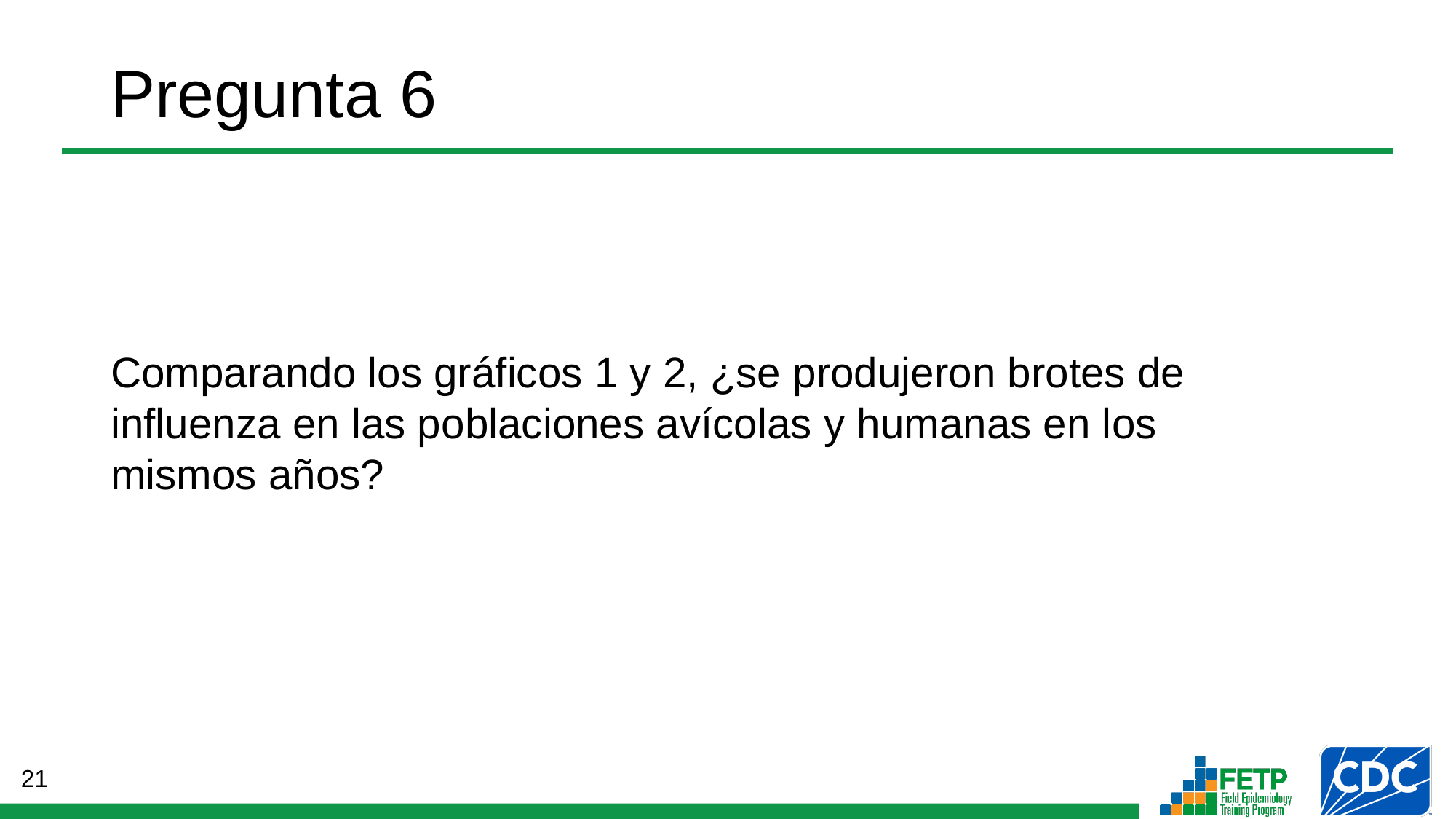

# Pregunta 6
Comparando los gráficos 1 y 2, ¿se produjeron brotes de influenza en las poblaciones avícolas y humanas en los mismos años?